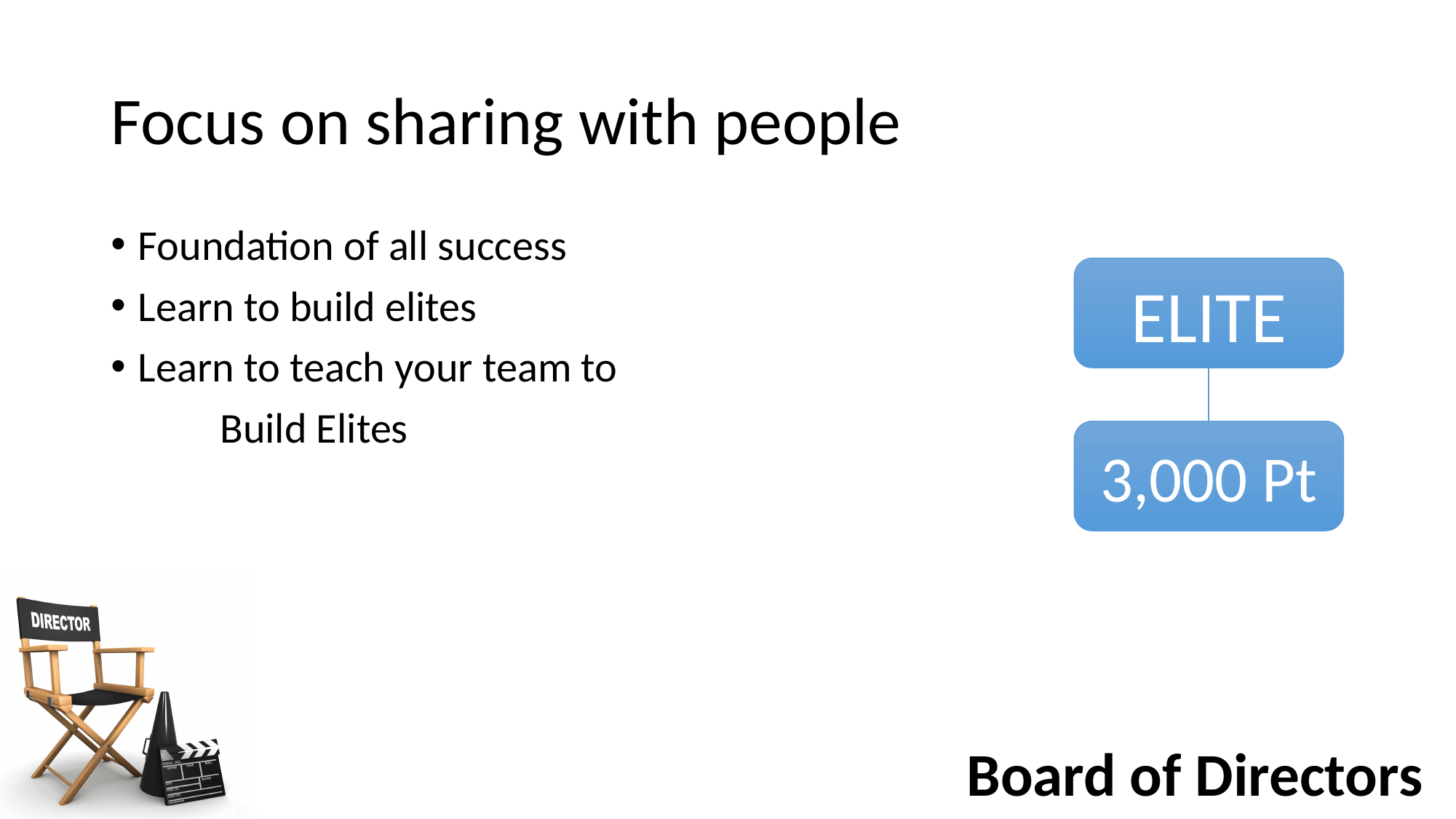

# Focus on sharing with people
Foundation of all success
Learn to build elites
Learn to teach your team to
	Build Elites
ELITE
3,000 Pt